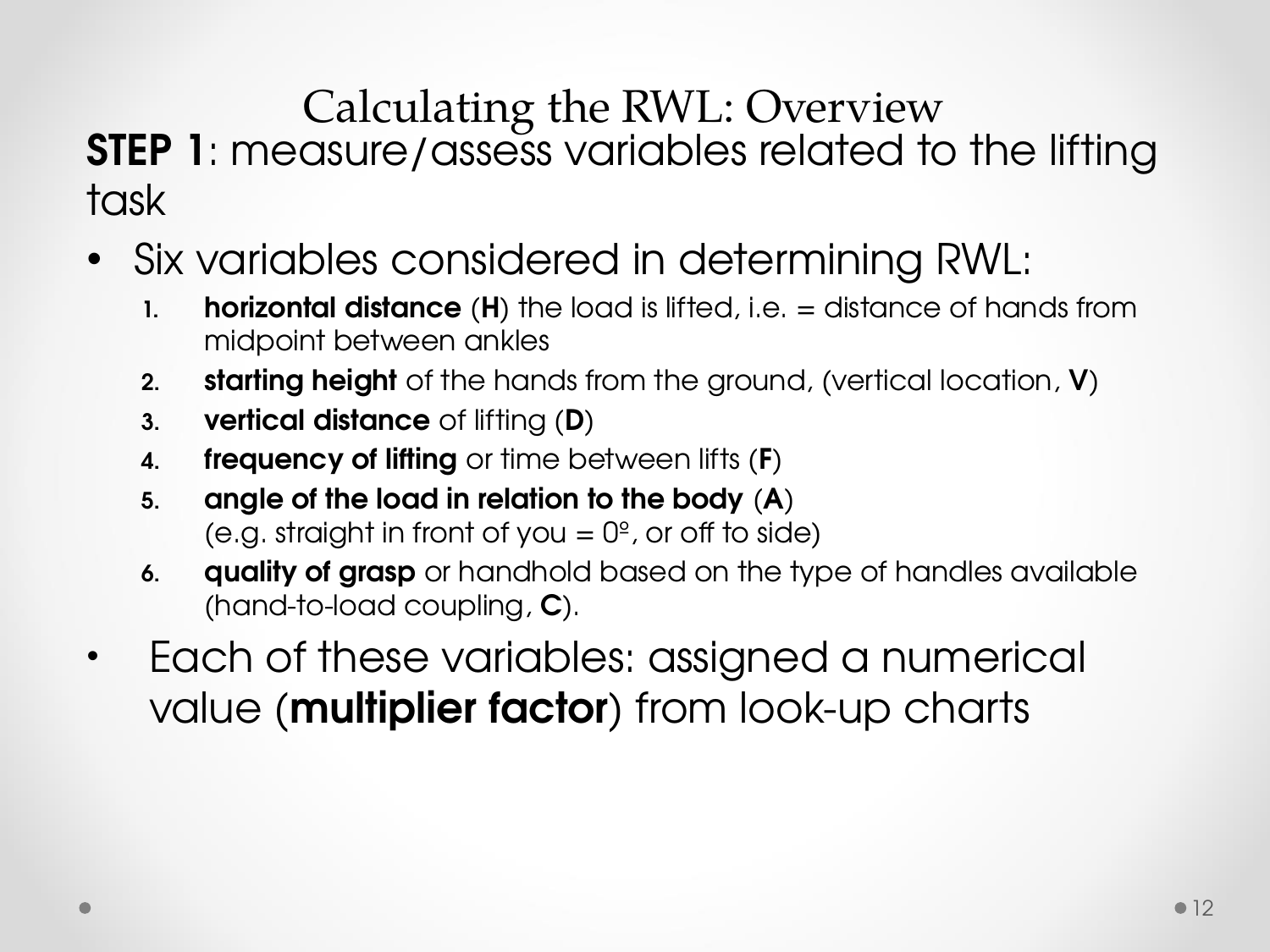

# Calculating the RWL: Overview

STEP 1: measure/assess variables related to the lifting task
Six variables considered in determining RWL:
horizontal distance (H) the load is lifted, i.e. = distance of hands from midpoint between ankles
starting height of the hands from the ground, (vertical location, V)
vertical distance of lifting (D)
frequency of lifting or time between lifts (F)
angle of the load in relation to the body (A)
(e.g. straight in front of you = 0º, or off to side)
quality of grasp or handhold based on the type of handles available (hand-to-load coupling, C).
Each of these variables: assigned a numerical value (multiplier factor) from look-up charts

12